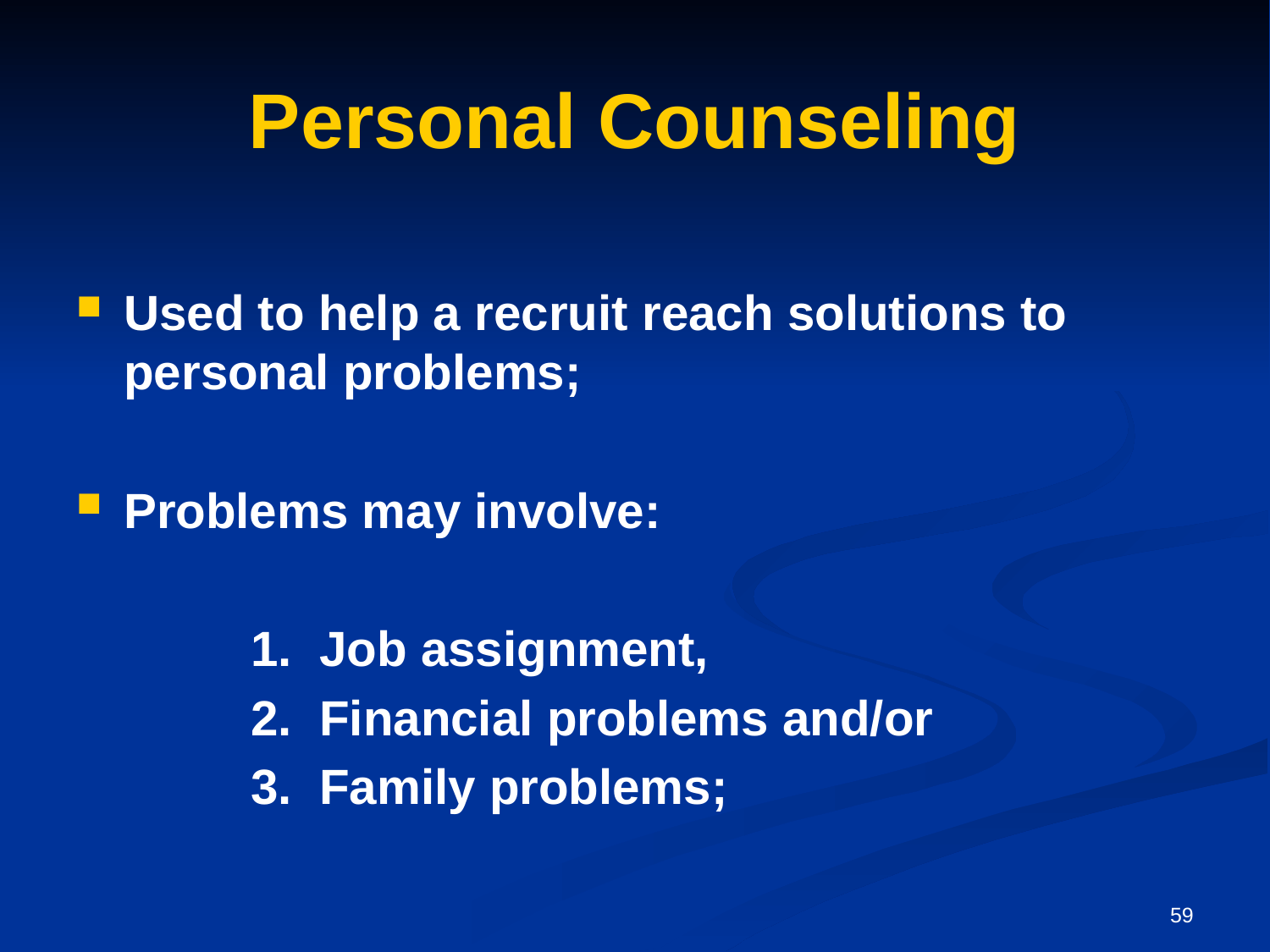

# Personal Counseling
Used to help a recruit reach solutions to personal problems;

Problems may involve:

		1.  Job assignment,
		2.  Financial problems and/or
		3.  Family problems;
59